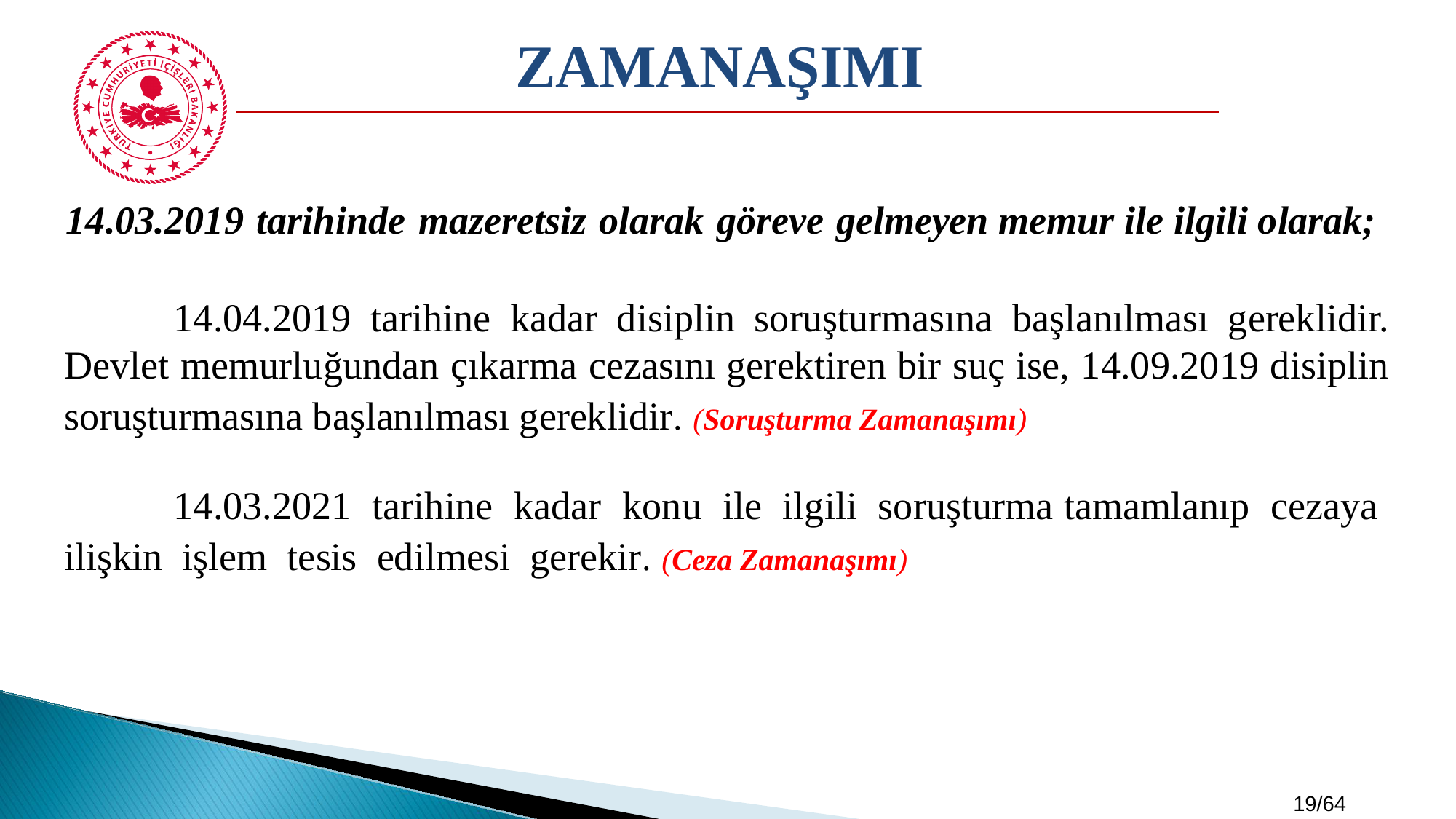

ZAMANAŞIMI
14.03.2019 tarihinde mazeretsiz olarak göreve gelmeyen memur ile ilgili olarak;

	14.04.2019 tarihine kadar disiplin soruşturmasına başlanılması gereklidir. Devlet memurluğundan çıkarma cezasını gerektiren bir suç ise, 14.09.2019 disiplin soruşturmasına başlanılması gereklidir. (Soruşturma Zamanaşımı)

	14.03.2021  tarihine  kadar  konu  ile  ilgili  soruşturma tamamlanıp  cezaya  ilişkin  işlem  tesis  edilmesi  gerekir. (Ceza Zamanaşımı)